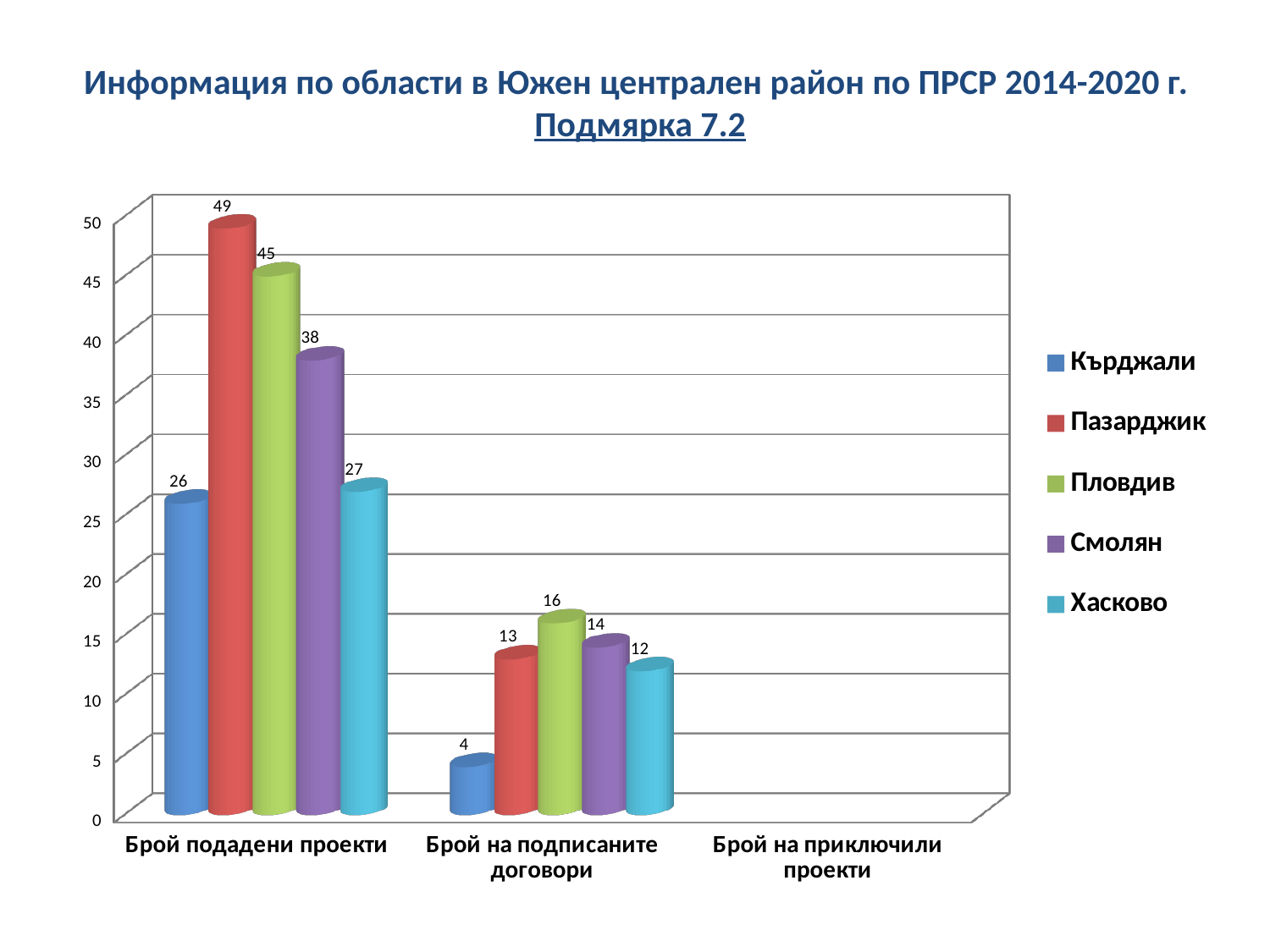

Информация по области в Южен централен район по ПРСР 2014-2020 г.
Подмярка 7.2

[unsupported chart]